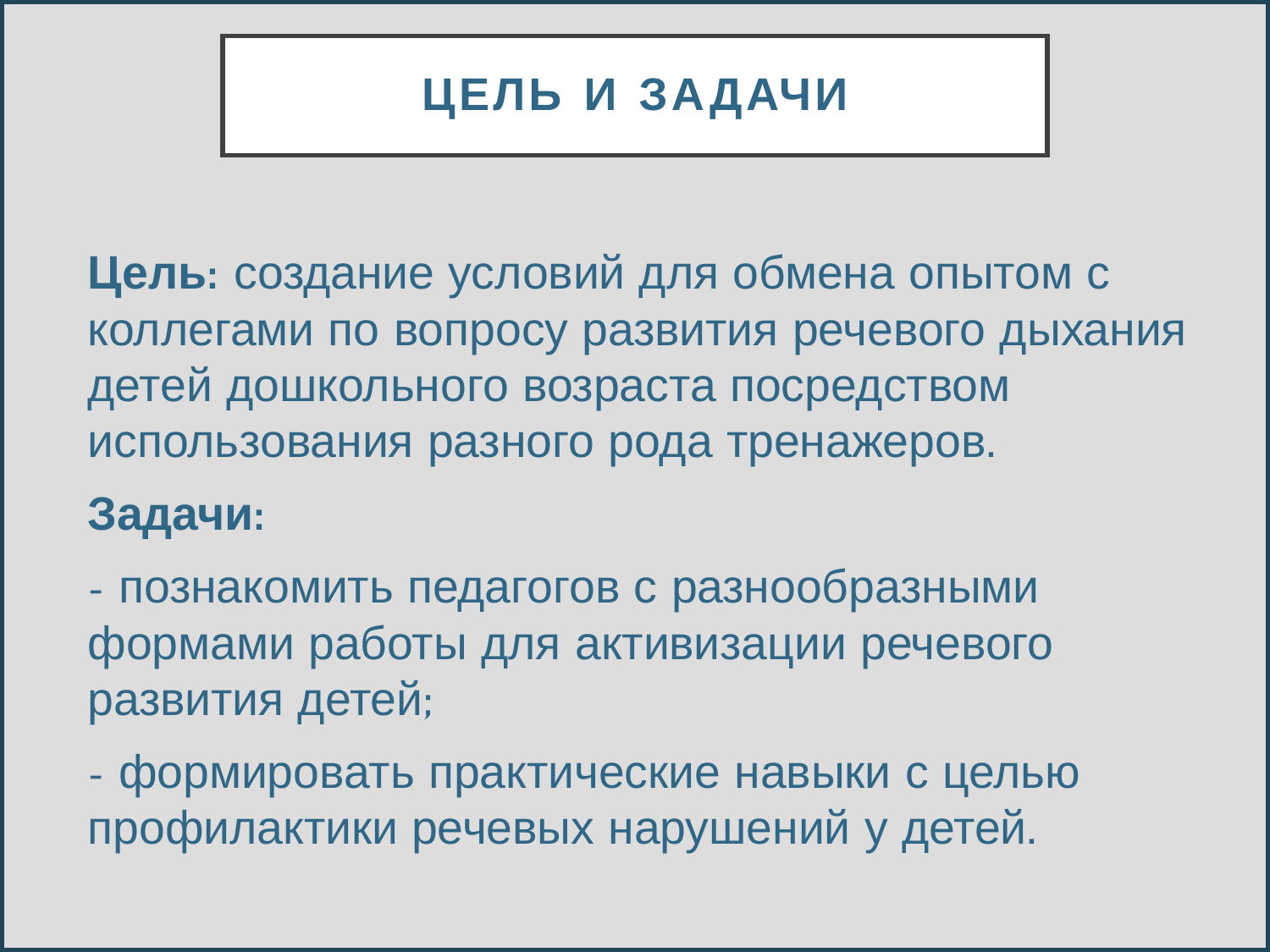

# Цель и задачи
Цель: создание условий для обмена опытом с коллегами по вопросу развития речевого дыхания детей дошкольного возраста посредством использования разного рода тренажеров.
Задачи:
- познакомить педагогов с разнообразными формами работы для активизации речевого развития детей;
- формировать практические навыки с целью профилактики речевых нарушений у детей.